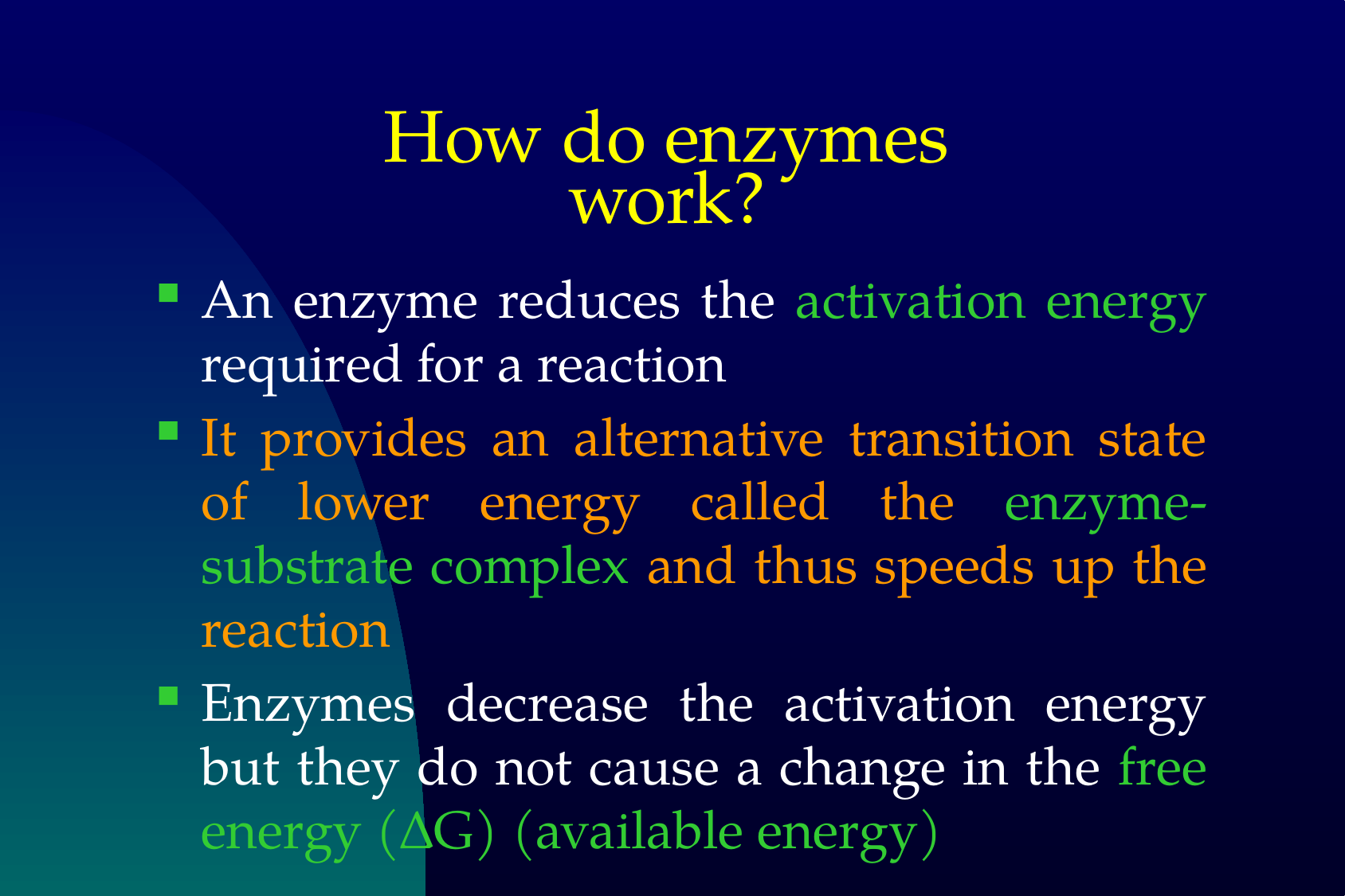

# How do enzymes work?
An enzyme reduces the activation energy required for a reaction
It provides an alternative transition state of lower energy called the enzyme-substrate complex and thus speeds up the reaction
Enzymes decrease the activation energy but they do not cause a change in the free energy (∆G) (available energy)